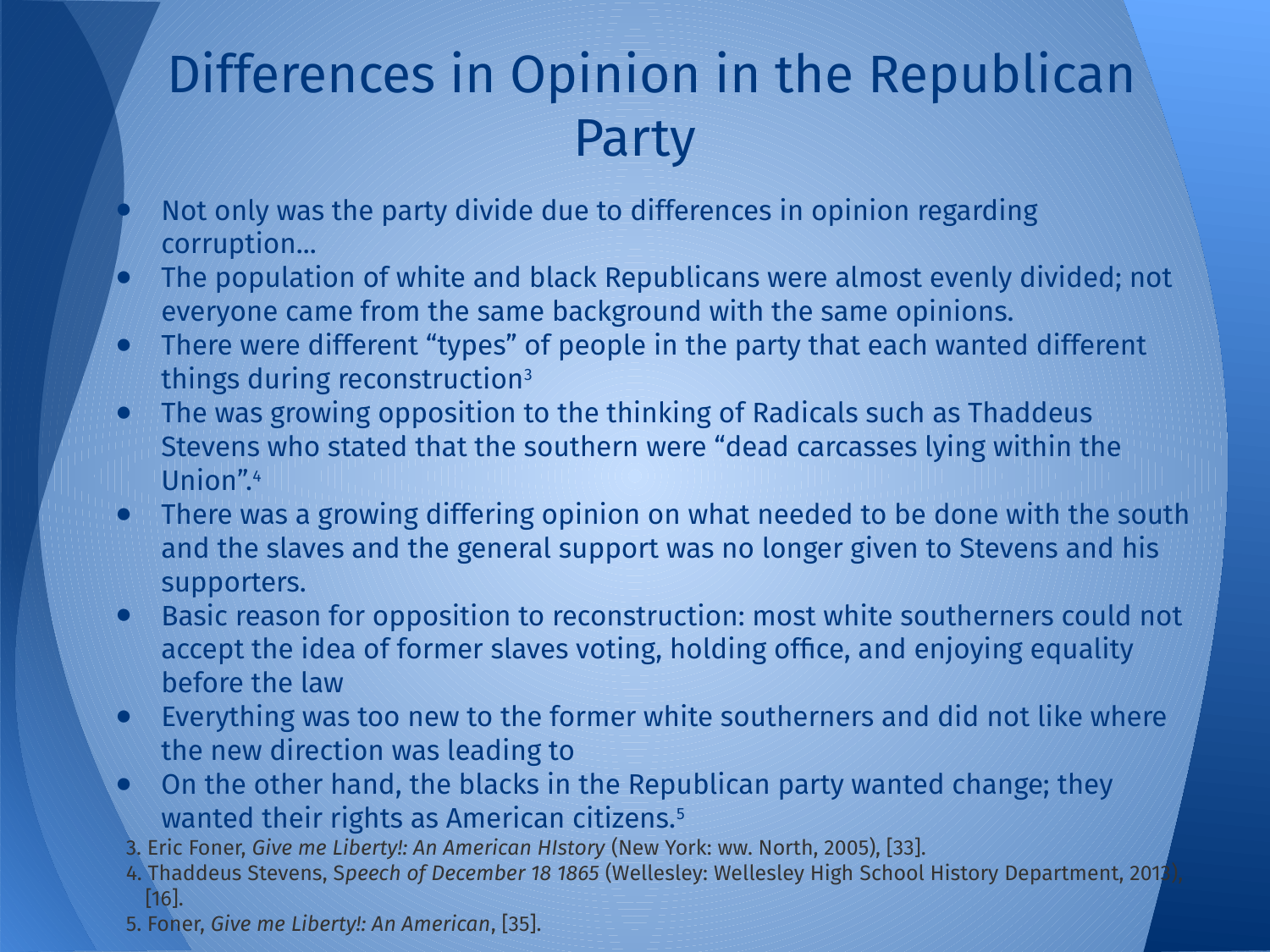

# Differences in Opinion in the Republican Party
Not only was the party divide due to differences in opinion regarding corruption...
The population of white and black Republicans were almost evenly divided; not everyone came from the same background with the same opinions.
There were different “types” of people in the party that each wanted different things during reconstruction3
The was growing opposition to the thinking of Radicals such as Thaddeus Stevens who stated that the southern were “dead carcasses lying within the Union”.4
There was a growing differing opinion on what needed to be done with the south and the slaves and the general support was no longer given to Stevens and his supporters.
Basic reason for opposition to reconstruction: most white southerners could not accept the idea of former slaves voting, holding office, and enjoying equality before the law
Everything was too new to the former white southerners and did not like where the new direction was leading to
On the other hand, the blacks in the Republican party wanted change; they wanted their rights as American citizens.5
3. Eric Foner, Give me Liberty!: An American HIstory (New York: ww. North, 2005), [33].
4. Thaddeus Stevens, Speech of December 18 1865 (Wellesley: Wellesley High School History Department, 2013), [16].
5. Foner, Give me Liberty!: An American, [35].